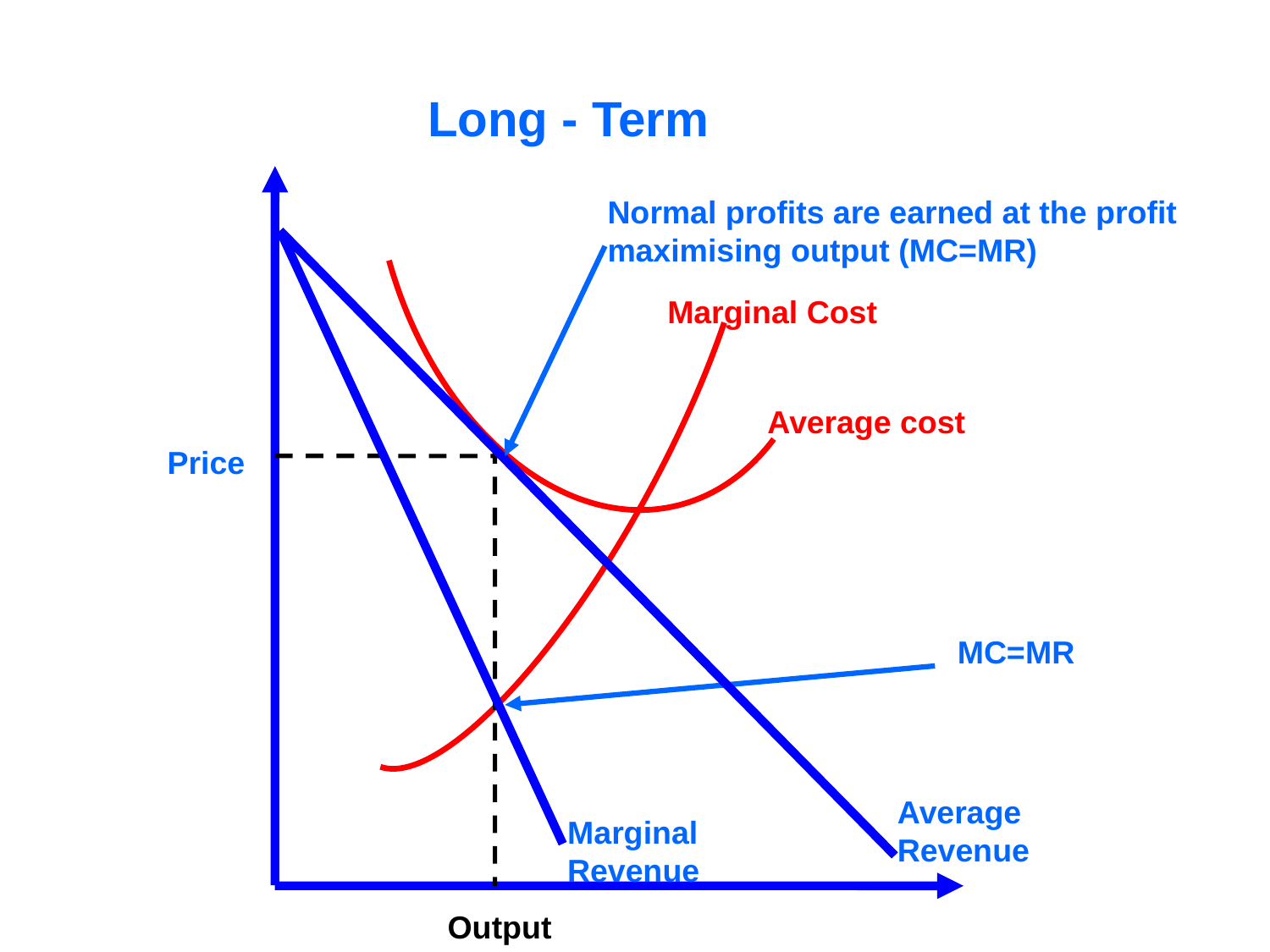

Long - Term

Normal profits are earned at the profit maximising output (MC=MR)

Marginal Cost
Average cost
Price

MC=MR

Average Revenue
Marginal Revenue

Output